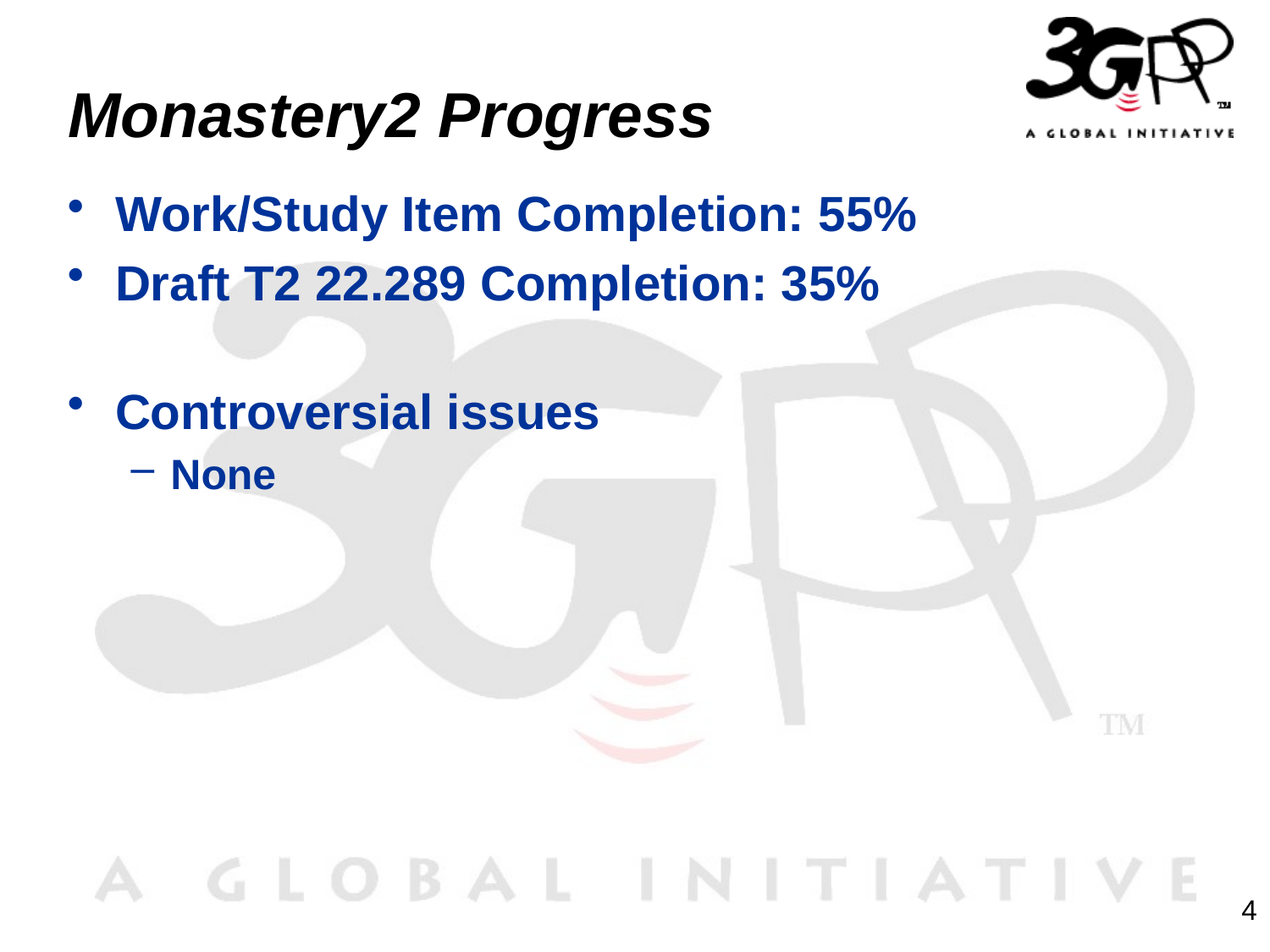

# Monastery2 Progress
Work/Study Item Completion: 55%
Draft T2 22.289 Completion: 35%

Controversial issues
None
4